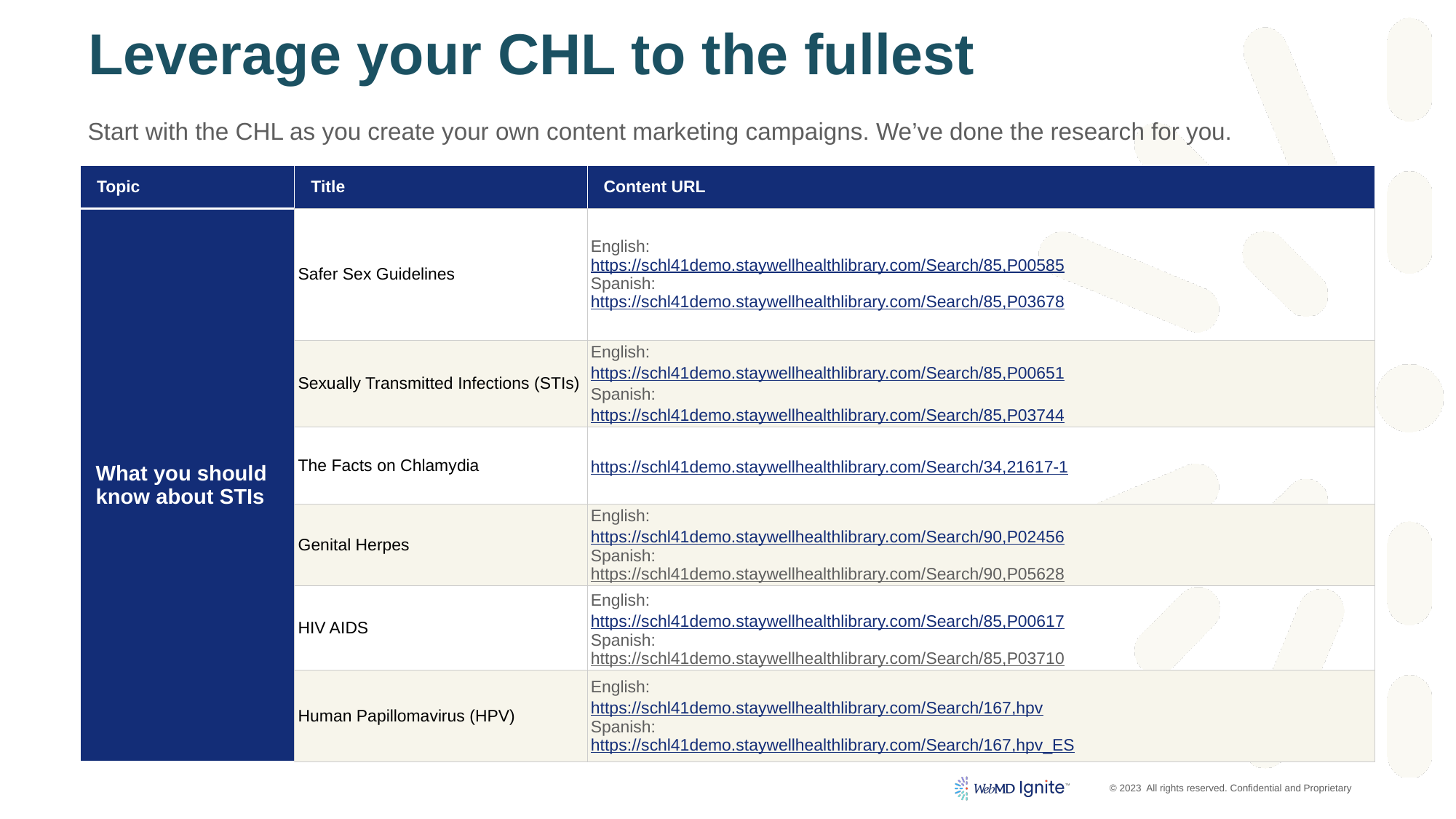

# Leverage your CHL to the fullest
Start with the CHL as you create your own content marketing campaigns. We’ve done the research for you.
| Topic | Title | Content URL |
| --- | --- | --- |
| What you should know about STIs | Safer Sex Guidelines | English: https://schl41demo.staywellhealthlibrary.com/Search/85,P00585 Spanish: https://schl41demo.staywellhealthlibrary.com/Search/85,P03678 |
|  | Sexually Transmitted Infections (STIs) | English: https://schl41demo.staywellhealthlibrary.com/Search/85,P00651 Spanish: https://schl41demo.staywellhealthlibrary.com/Search/85,P03744 |
|  | The Facts on Chlamydia | https://schl41demo.staywellhealthlibrary.com/Search/34,21617-1 |
|  | Genital Herpes | English: https://schl41demo.staywellhealthlibrary.com/Search/90,P02456 Spanish: https://schl41demo.staywellhealthlibrary.com/Search/90,P05628 |
|  | HIV AIDS | English: https://schl41demo.staywellhealthlibrary.com/Search/85,P00617 Spanish: https://schl41demo.staywellhealthlibrary.com/Search/85,P03710 |
|  | Human Papillomavirus (HPV) | English: https://schl41demo.staywellhealthlibrary.com/Search/167,hpv Spanish: https://schl41demo.staywellhealthlibrary.com/Search/167,hpv\_ES |